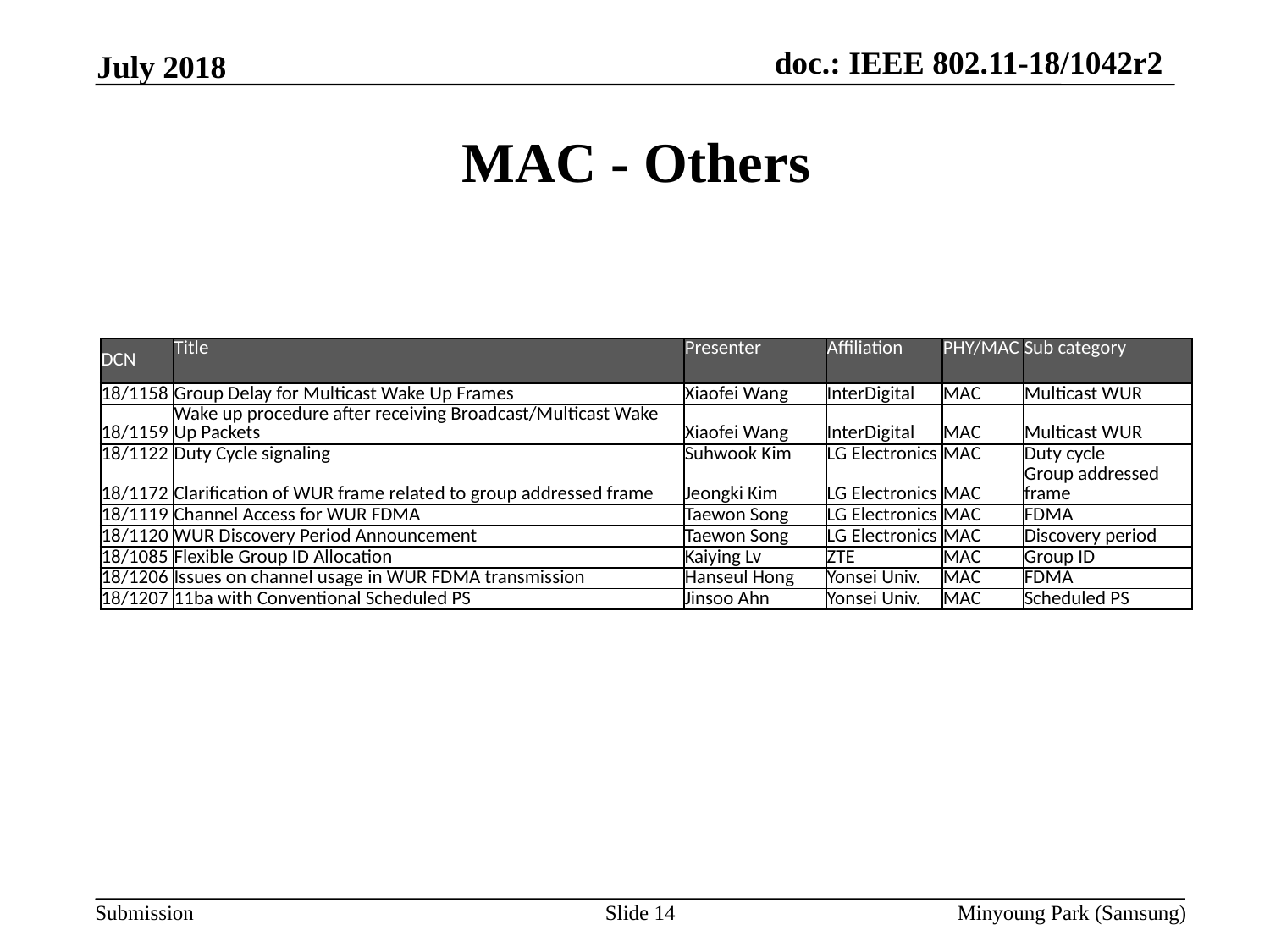

July 2018
# MAC - Others
| DCN | Title | Presenter | Affiliation | PHY/MAC | Sub category |
| --- | --- | --- | --- | --- | --- |
| 18/1158 | Group Delay for Multicast Wake Up Frames | Xiaofei Wang | InterDigital | MAC | Multicast WUR |
| 18/1159 | Wake up procedure after receiving Broadcast/Multicast Wake Up Packets | Xiaofei Wang | InterDigital | MAC | Multicast WUR |
| 18/1122 | Duty Cycle signaling | Suhwook Kim | LG Electronics | MAC | Duty cycle |
| 18/1172 | Clarification of WUR frame related to group addressed frame | Jeongki Kim | LG Electronics | MAC | Group addressed frame |
| 18/1119 | Channel Access for WUR FDMA | Taewon Song | LG Electronics | MAC | FDMA |
| 18/1120 | WUR Discovery Period Announcement | Taewon Song | LG Electronics | MAC | Discovery period |
| 18/1085 | Flexible Group ID Allocation | Kaiying Lv | ZTE | MAC | Group ID |
| 18/1206 | Issues on channel usage in WUR FDMA transmission | Hanseul Hong | Yonsei Univ. | MAC | FDMA |
| 18/1207 | 11ba with Conventional Scheduled PS | Jinsoo Ahn | Yonsei Univ. | MAC | Scheduled PS |
Slide 14
Minyoung Park (Samsung)